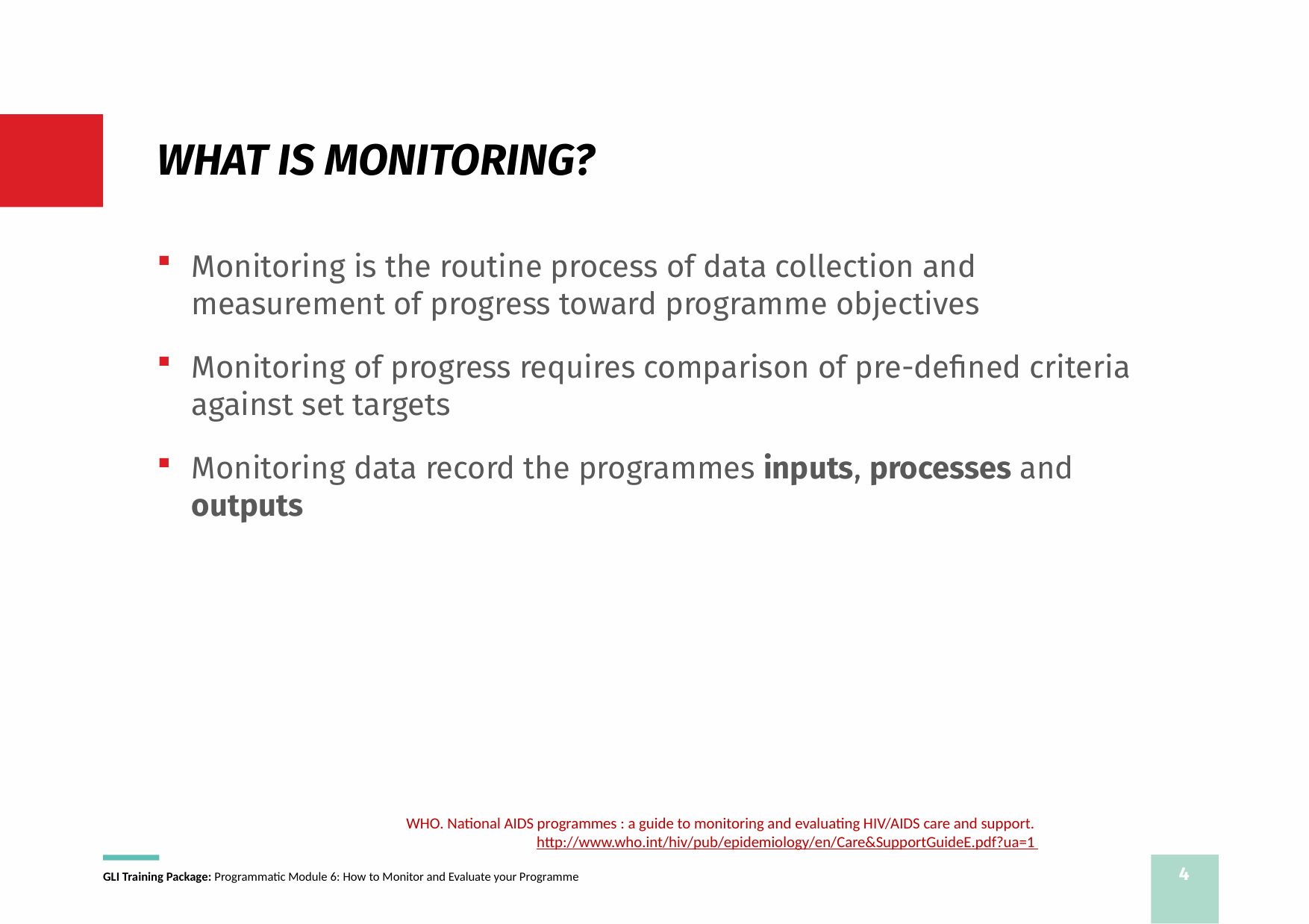

# WHAT IS MONITORING?
Monitoring is the routine process of data collection and measurement of progress toward programme objectives
Monitoring of progress requires comparison of pre-defined criteria against set targets
Monitoring data record the programmes inputs, processes and outputs

WHO. National AIDS programmes : a guide to monitoring and evaluating HIV/AIDS care and support.
http://www.who.int/hiv/pub/epidemiology/en/Care&SupportGuideE.pdf?ua=1